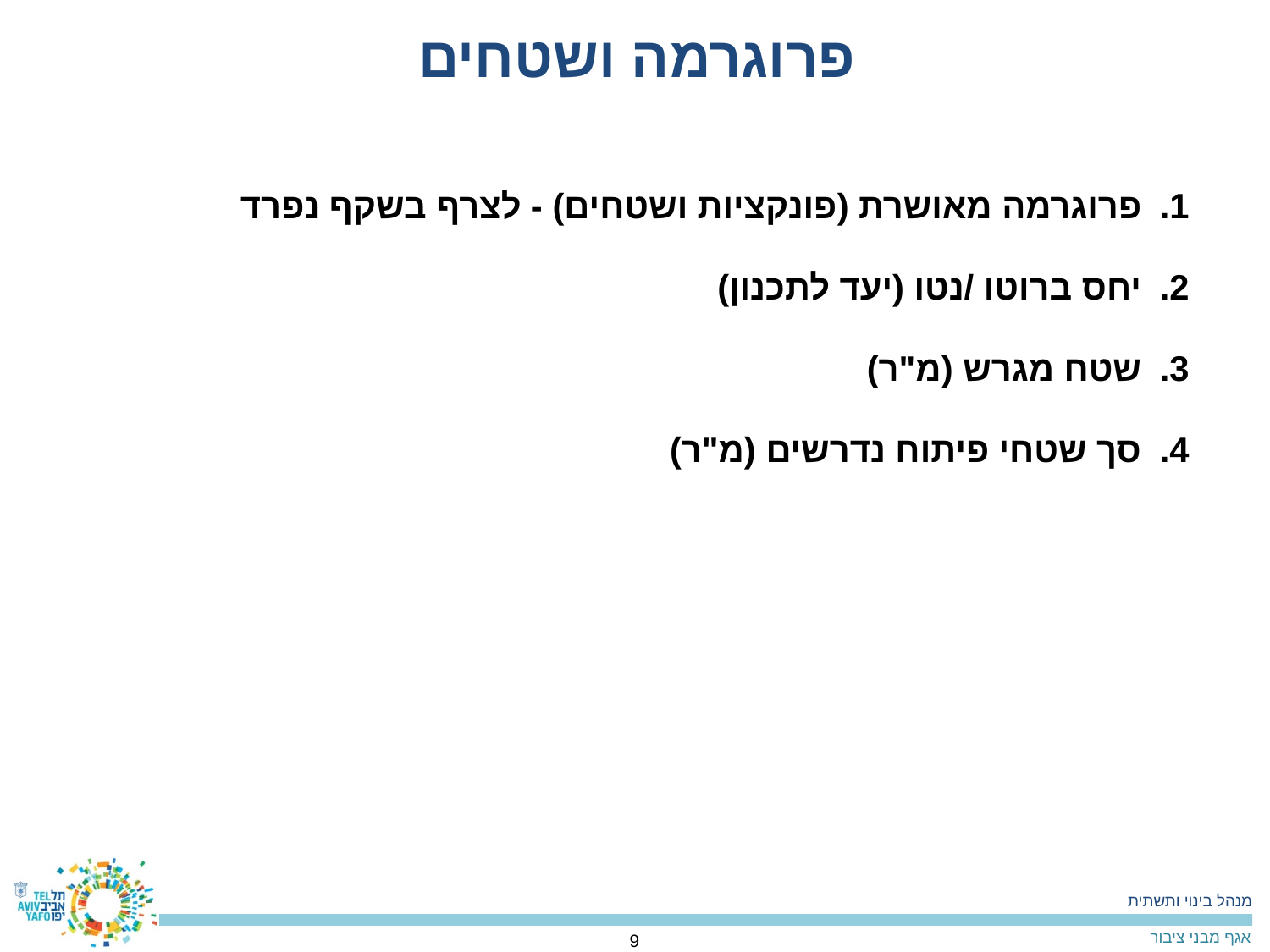

פרוגרמה ושטחים
פרוגרמה מאושרת (פונקציות ושטחים) - לצרף בשקף נפרד
יחס ברוטו /נטו (יעד לתכנון)
שטח מגרש (מ"ר)
סך שטחי פיתוח נדרשים (מ"ר)